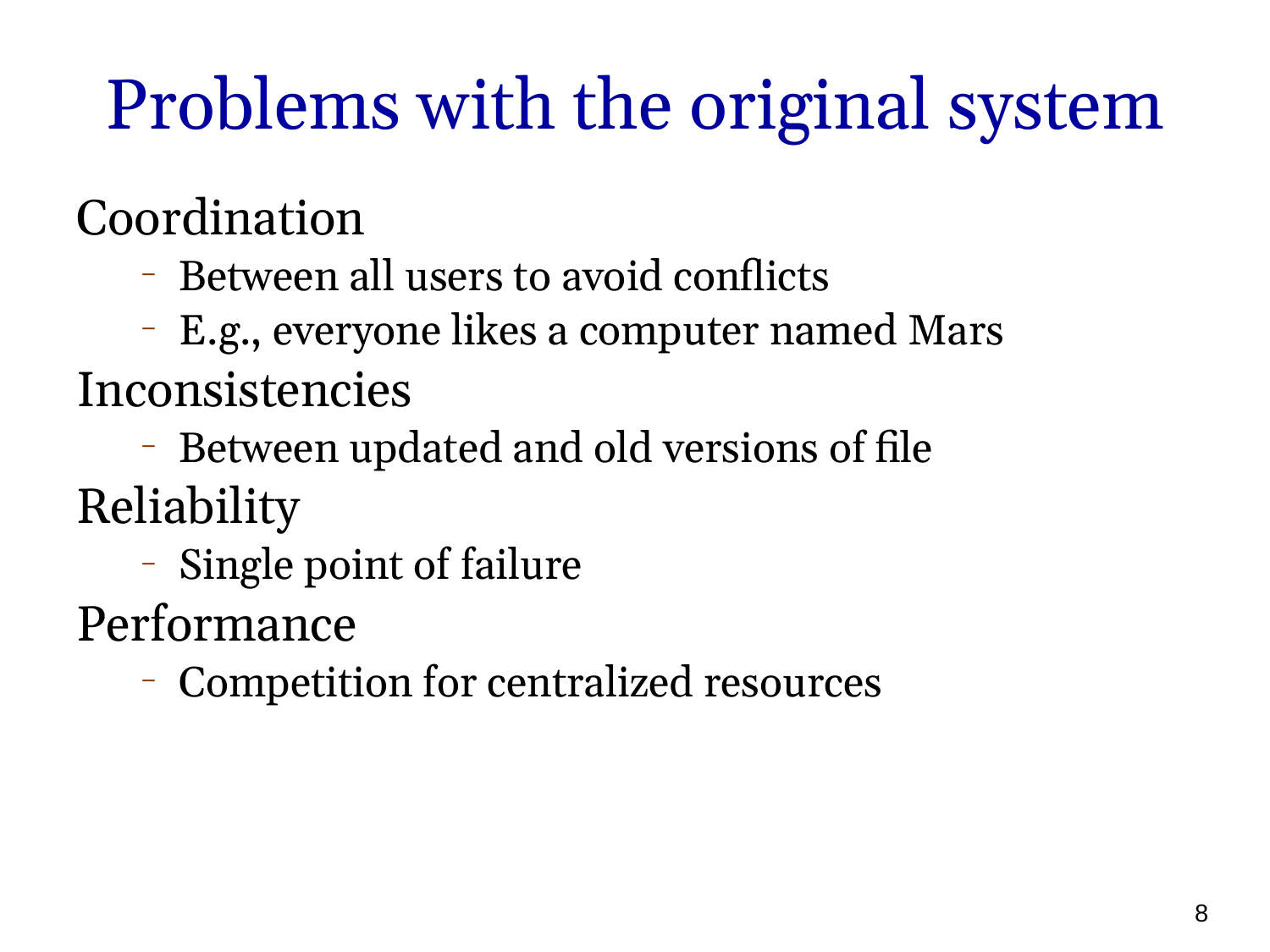

# Problems with the original system
Coordination
Between all users to avoid conflicts
E.g., everyone likes a computer named Mars
Inconsistencies
Between updated and old versions of file
Reliability
Single point of failure
Performance
Competition for centralized resources

8